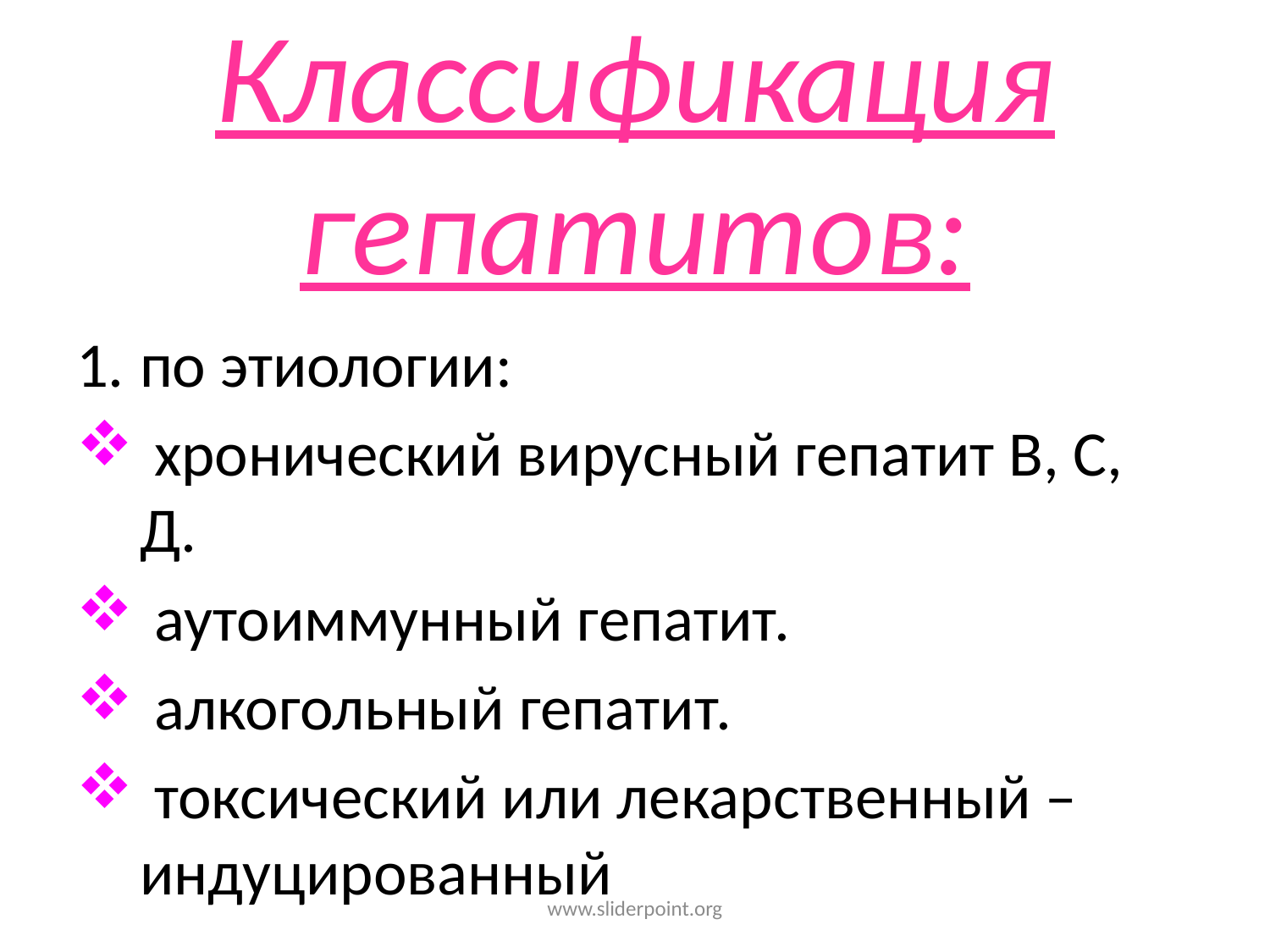

# Классификация гепатитов:
по этиологии:
 хронический вирусный гепатит В, С, Д.
 аутоиммунный гепатит.
 алкогольный гепатит.
 токсический или лекарственный –индуцированный

www.sliderpoint.org